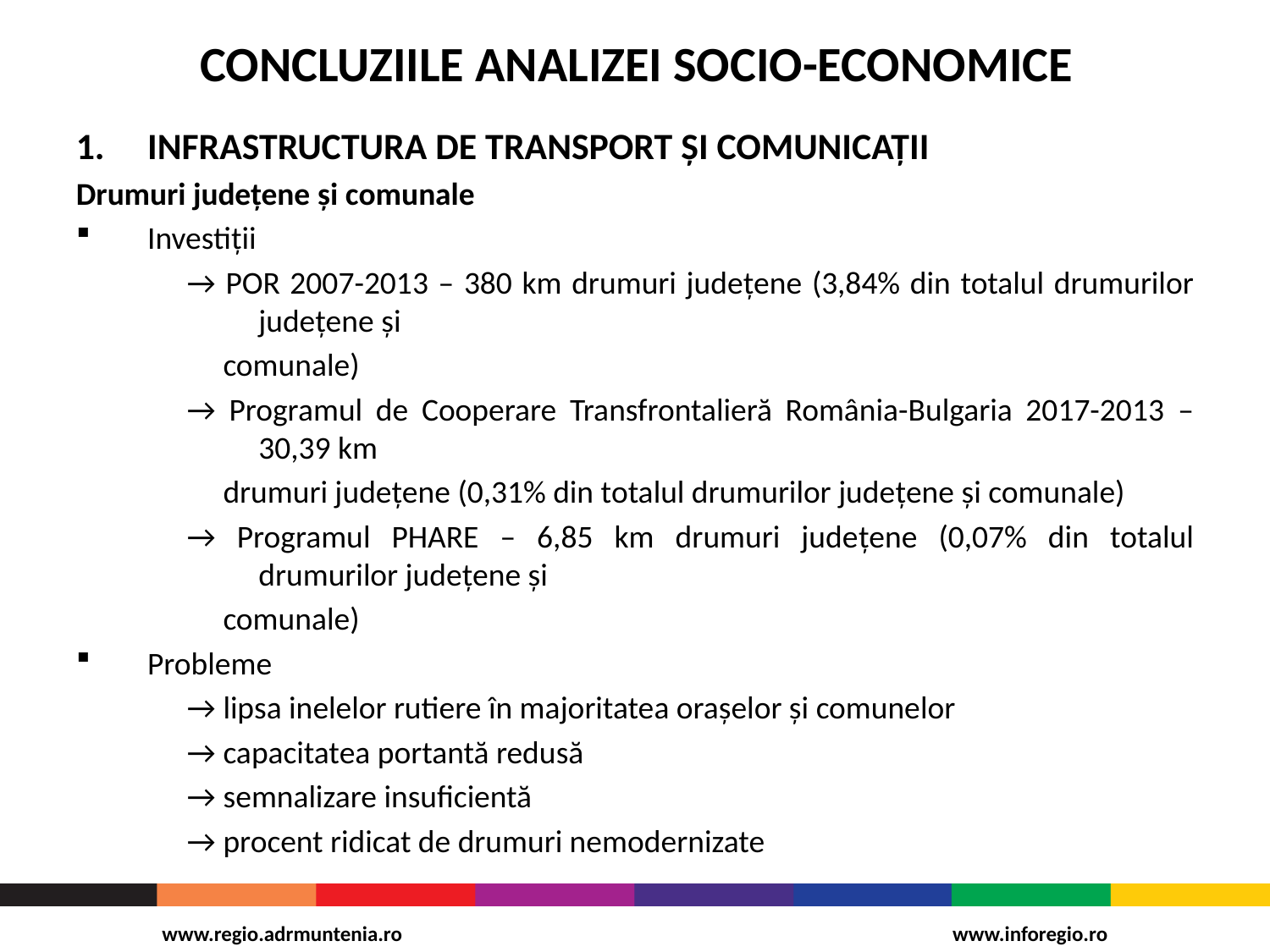

# CONCLUZIILE ANALIZEI SOCIO-ECONOMICE
INFRASTRUCTURA DE TRANSPORT ŞI COMUNICAŢII
Drumuri judeţene și comunale
Investiţii
→ POR 2007-2013 – 380 km drumuri judeţene (3,84% din totalul drumurilor judeţene şi
     comunale)
→ Programul de Cooperare Transfrontalieră România-Bulgaria 2017-2013 – 30,39 km
     drumuri judeţene (0,31% din totalul drumurilor judeţene şi comunale)
→ Programul PHARE – 6,85 km drumuri judeţene (0,07% din totalul drumurilor judeţene şi
     comunale)
Probleme
→ lipsa inelelor rutiere în majoritatea oraşelor şi comunelor
→ capacitatea portantă redusă
→ semnalizare insuficientă
→ procent ridicat de drumuri nemodernizate